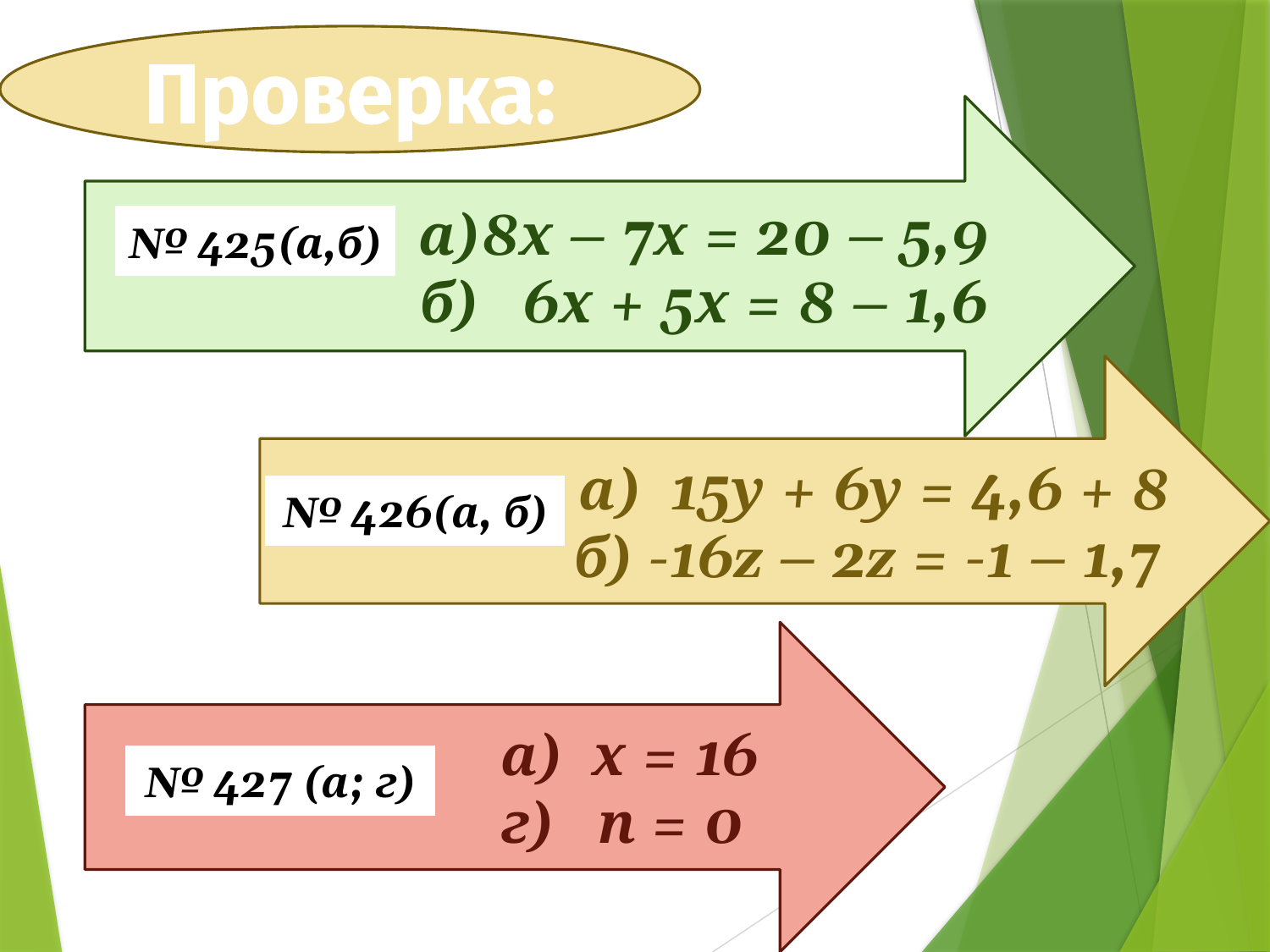

Проверка:

                   а)8х – 7х = 20 – 5,9
                   б)   6х + 5х = 8 – 1,6

№ 425(а,б)

                     а)  15у + 6у = 4,6 + 8
                    б) -16z – 2z = -1 – 1,7

№ 426(а, б)

                            а)  х = 16
                            г)   п = 0

№ 427 (а; г)